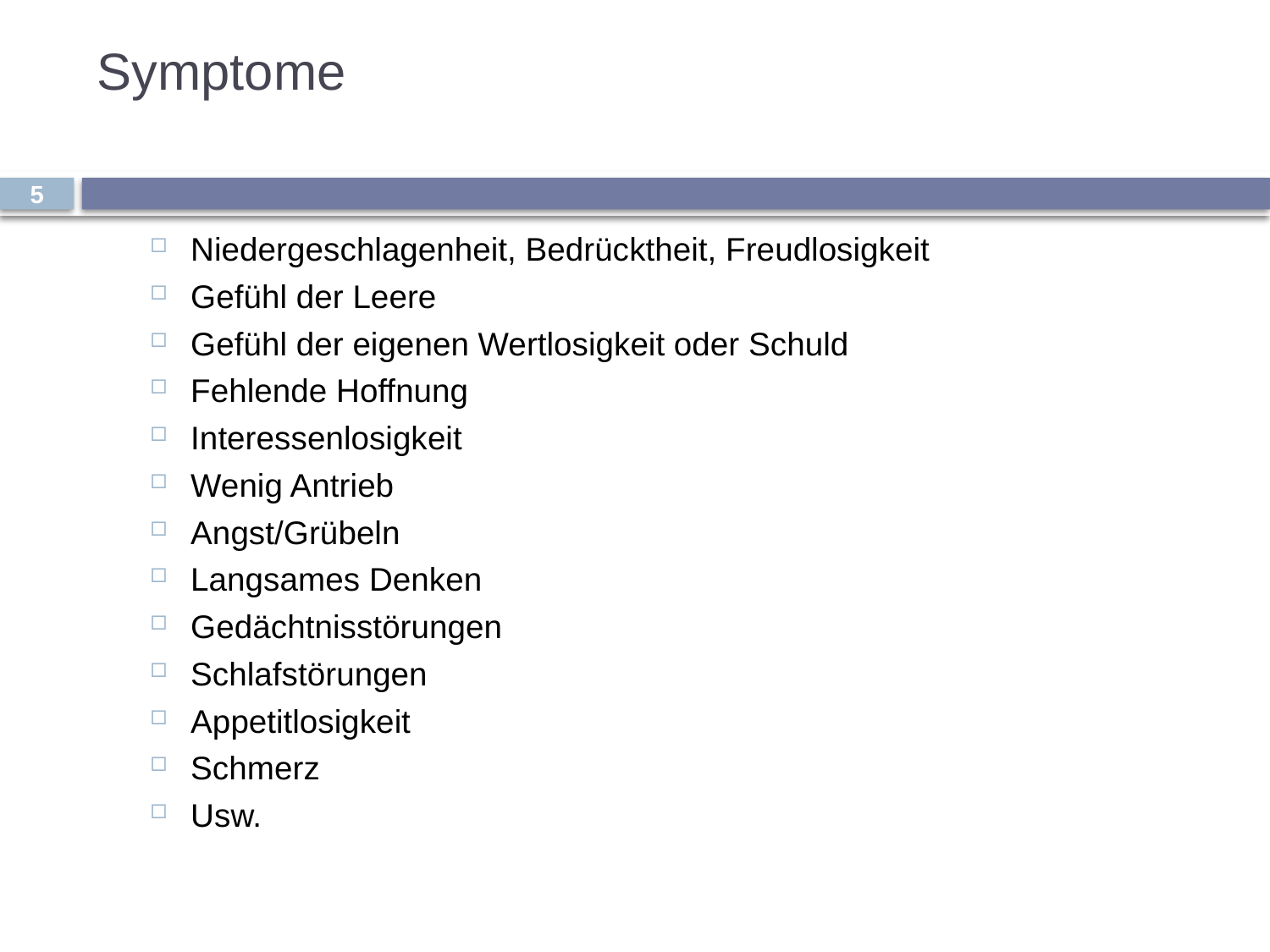

# Symptome
5
Niedergeschlagenheit, Bedrücktheit, Freudlosigkeit
Gefühl der Leere
Gefühl der eigenen Wertlosigkeit oder Schuld
Fehlende Hoffnung
Interessenlosigkeit
Wenig Antrieb
Angst/Grübeln
Langsames Denken
Gedächtnisstörungen
Schlafstörungen
Appetitlosigkeit
Schmerz
Usw.